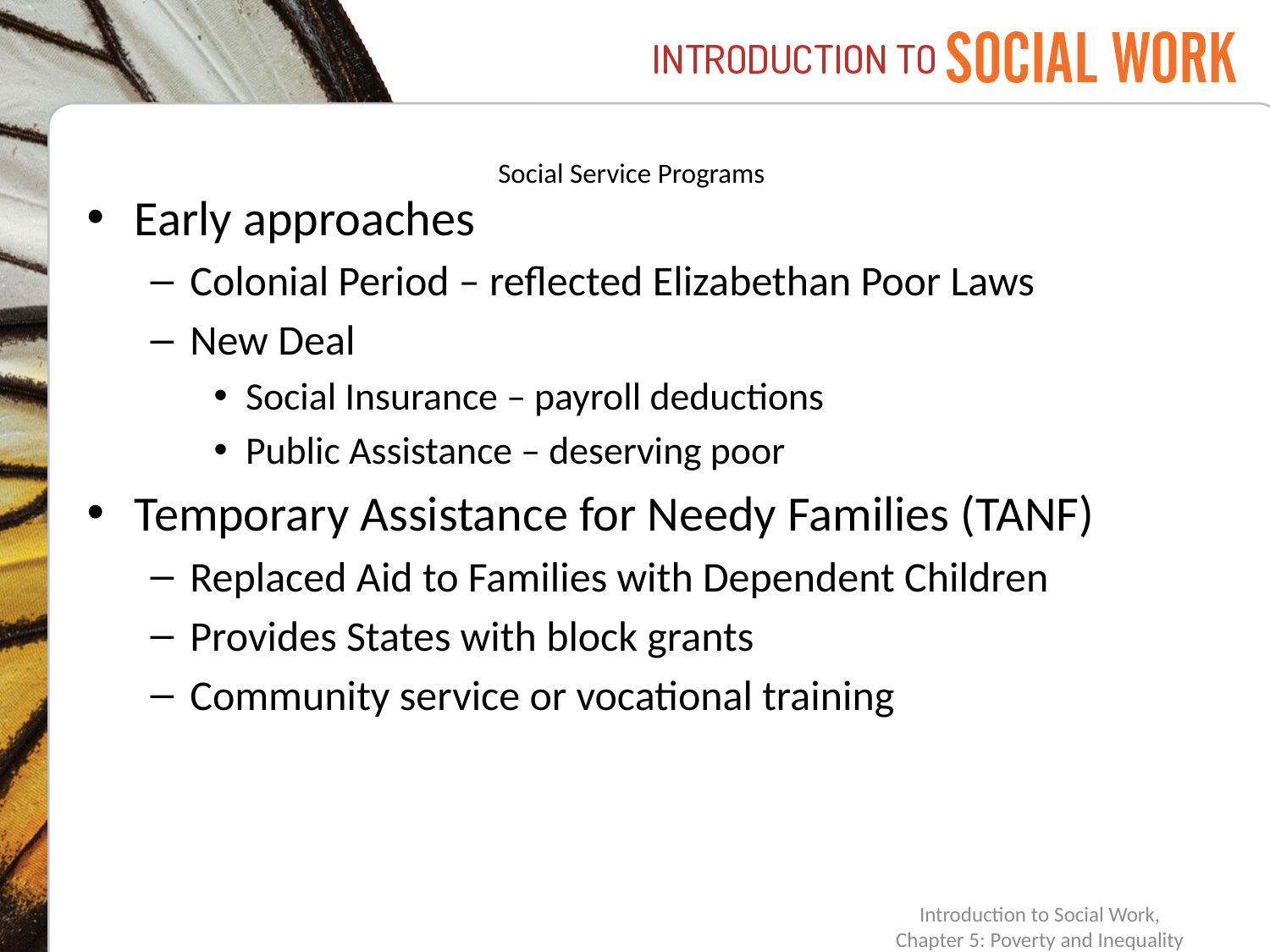

# Social Service Programs
Early approaches
Colonial Period – reflected Elizabethan Poor Laws
New Deal
Social Insurance – payroll deductions
Public Assistance – deserving poor
Temporary Assistance for Needy Families (TANF)
Replaced Aid to Families with Dependent Children
Provides States with block grants
Community service or vocational training

Introduction to Social Work,
Chapter 5: Poverty and Inequality